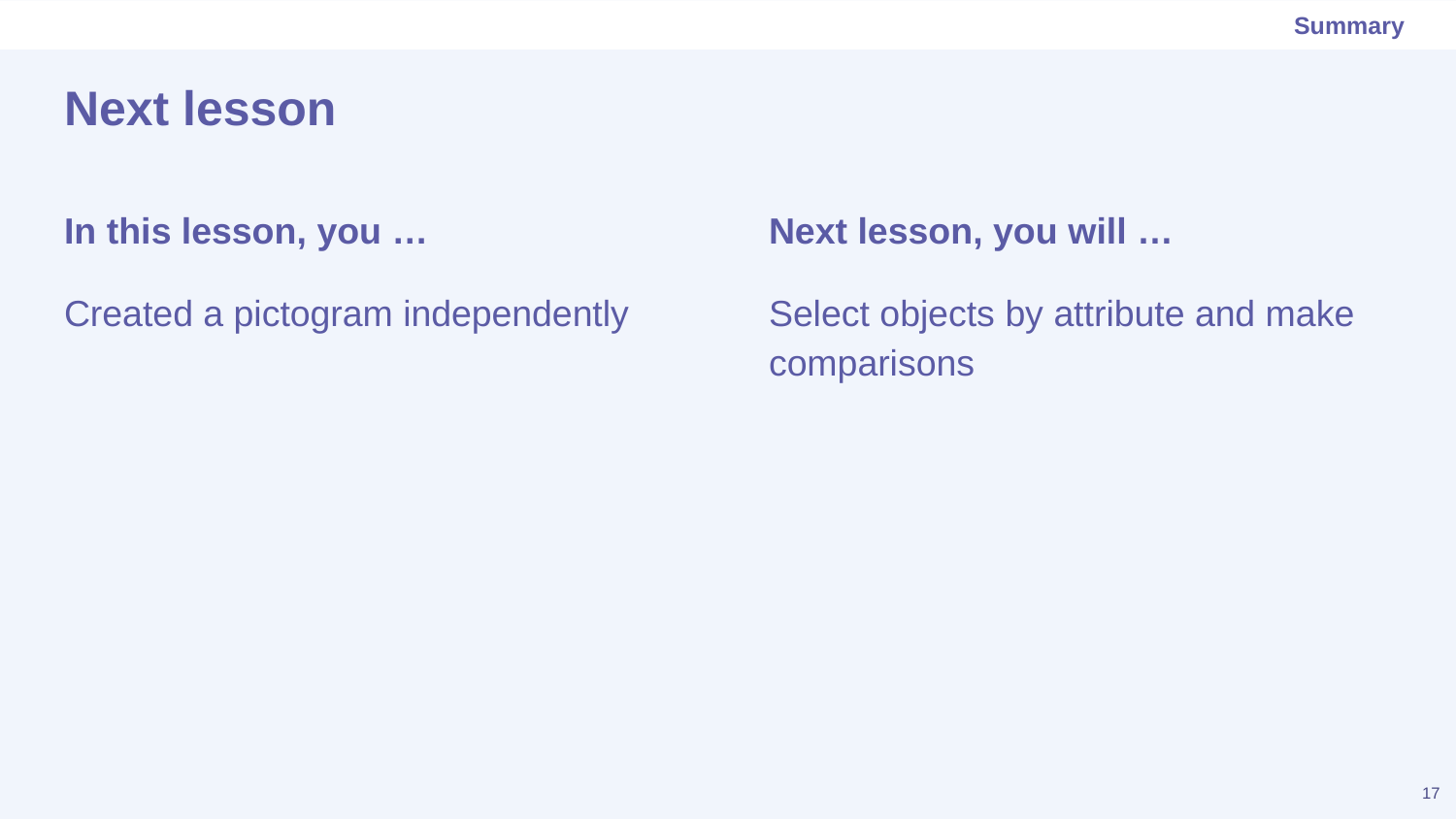

Summary
# Next lesson
Next lesson, you will …
Select objects by attribute and make comparisons
In this lesson, you …
Created a pictogram independently

17